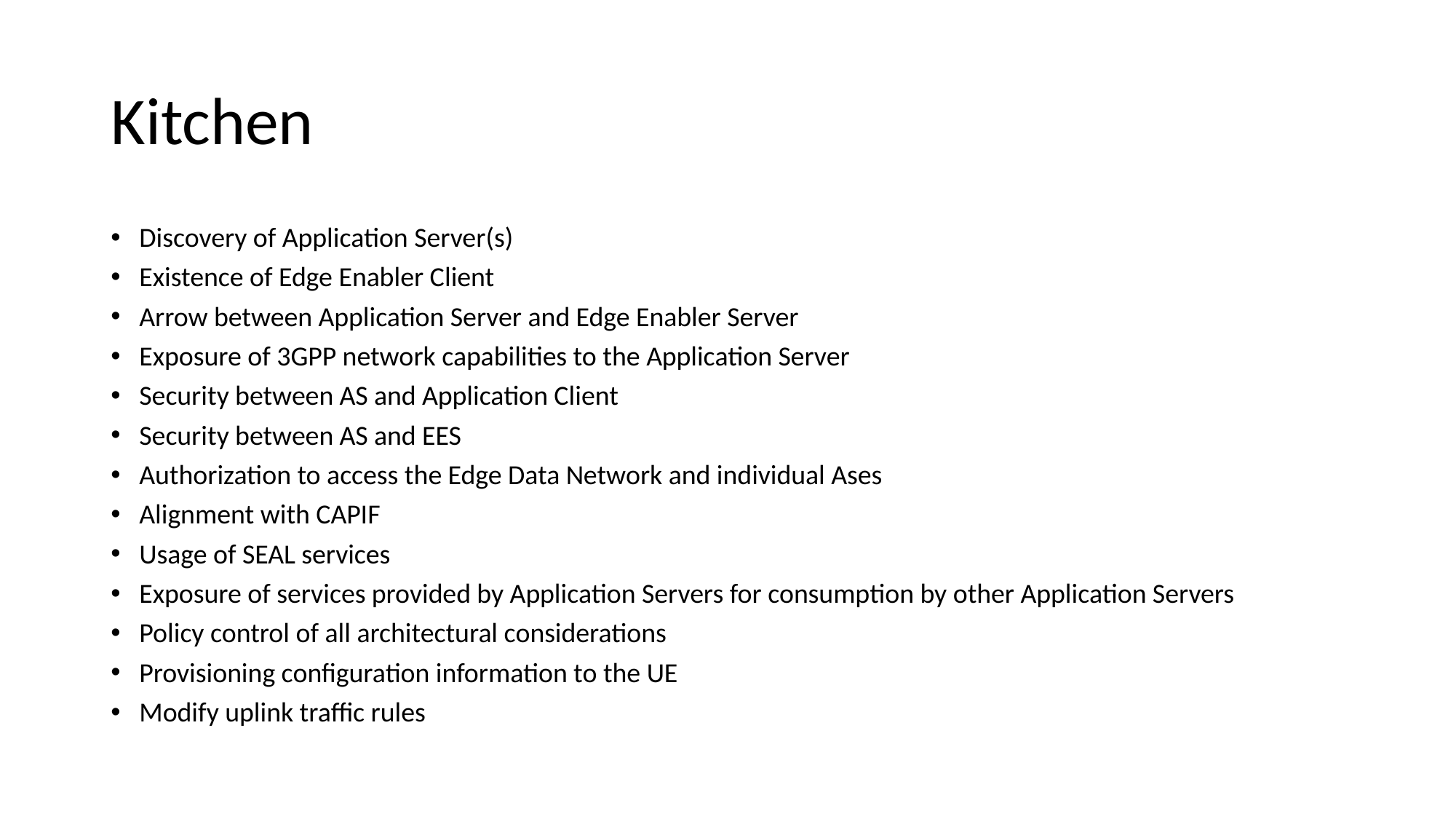

# Kitchen
Discovery of Application Server(s)
Existence of Edge Enabler Client
Arrow between Application Server and Edge Enabler Server
Exposure of 3GPP network capabilities to the Application Server
Security between AS and Application Client
Security between AS and EES
Authorization to access the Edge Data Network and individual Ases
Alignment with CAPIF
Usage of SEAL services
Exposure of services provided by Application Servers for consumption by other Application Servers
Policy control of all architectural considerations
Provisioning configuration information to the UE
Modify uplink traffic rules